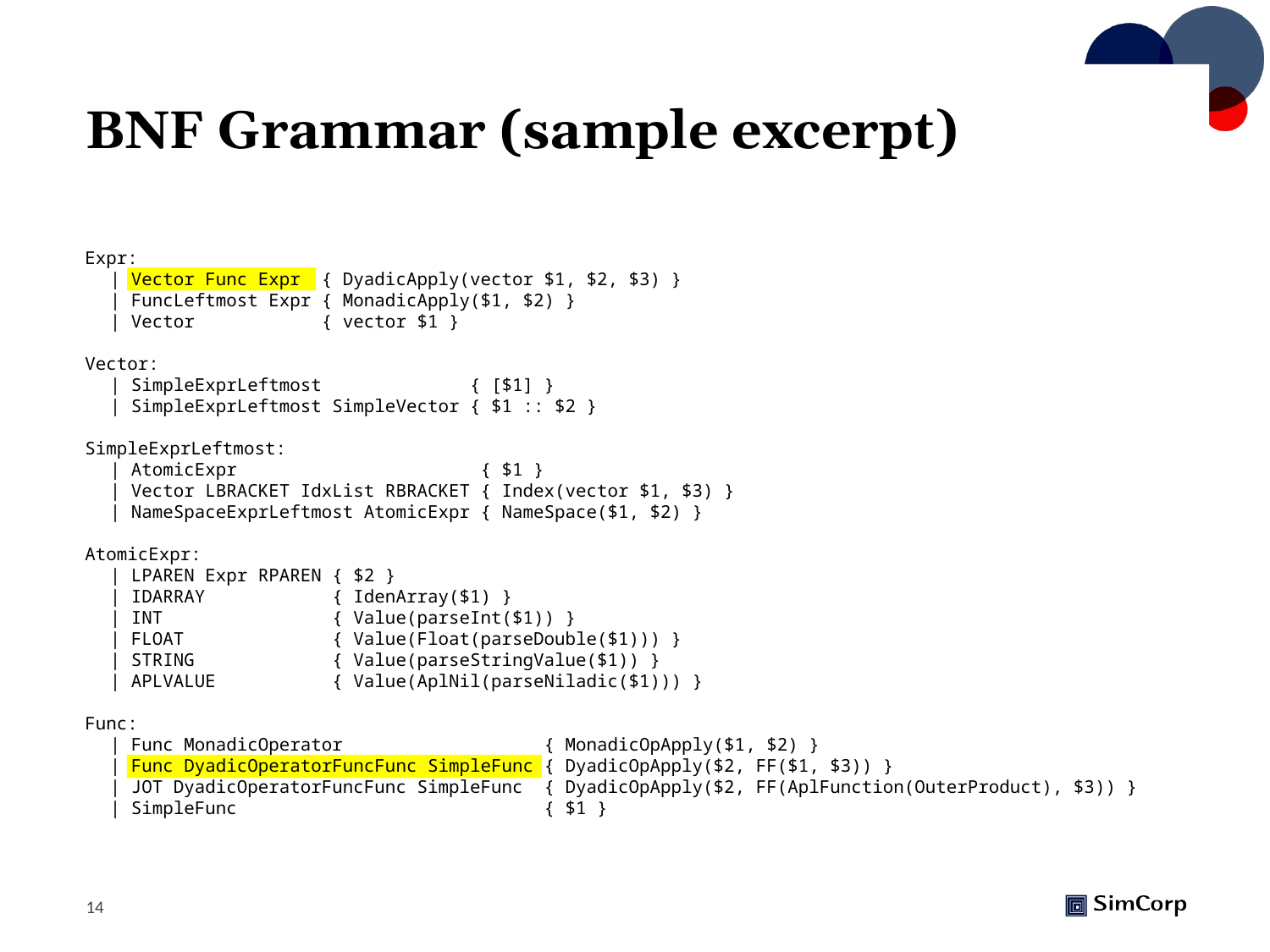

# BNF Grammar (sample excerpt)
Expr:
	| Vector Func Expr  { DyadicApply(vector $1, $2, $3) }
	| FuncLeftmost Expr { MonadicApply($1, $2) }
	| Vector            { vector $1 }

Vector:
	| SimpleExprLeftmost              { [$1] }
	| SimpleExprLeftmost SimpleVector { $1 :: $2 }

SimpleExprLeftmost:
	| AtomicExpr                       { $1 }
	| Vector LBRACKET IdxList RBRACKET { Index(vector $1, $3) }
	| NameSpaceExprLeftmost AtomicExpr { NameSpace($1, $2) }

AtomicExpr:
	| LPAREN Expr RPAREN { $2 }
	| IDARRAY            { IdenArray($1) }
	| INT                { Value(parseInt($1)) }
	| FLOAT              { Value(Float(parseDouble($1))) }
	| STRING             { Value(parseStringValue($1)) }
	| APLVALUE           { Value(AplNil(parseNiladic($1))) }

Func:
	| Func MonadicOperator                   { MonadicOpApply($1, $2) }
	| Func DyadicOperatorFuncFunc SimpleFunc { DyadicOpApply($2, FF($1, $3)) }
	| JOT DyadicOperatorFuncFunc SimpleFunc  { DyadicOpApply($2, FF(AplFunction(OuterProduct), $3)) }
	| SimpleFunc                             { $1 }

14